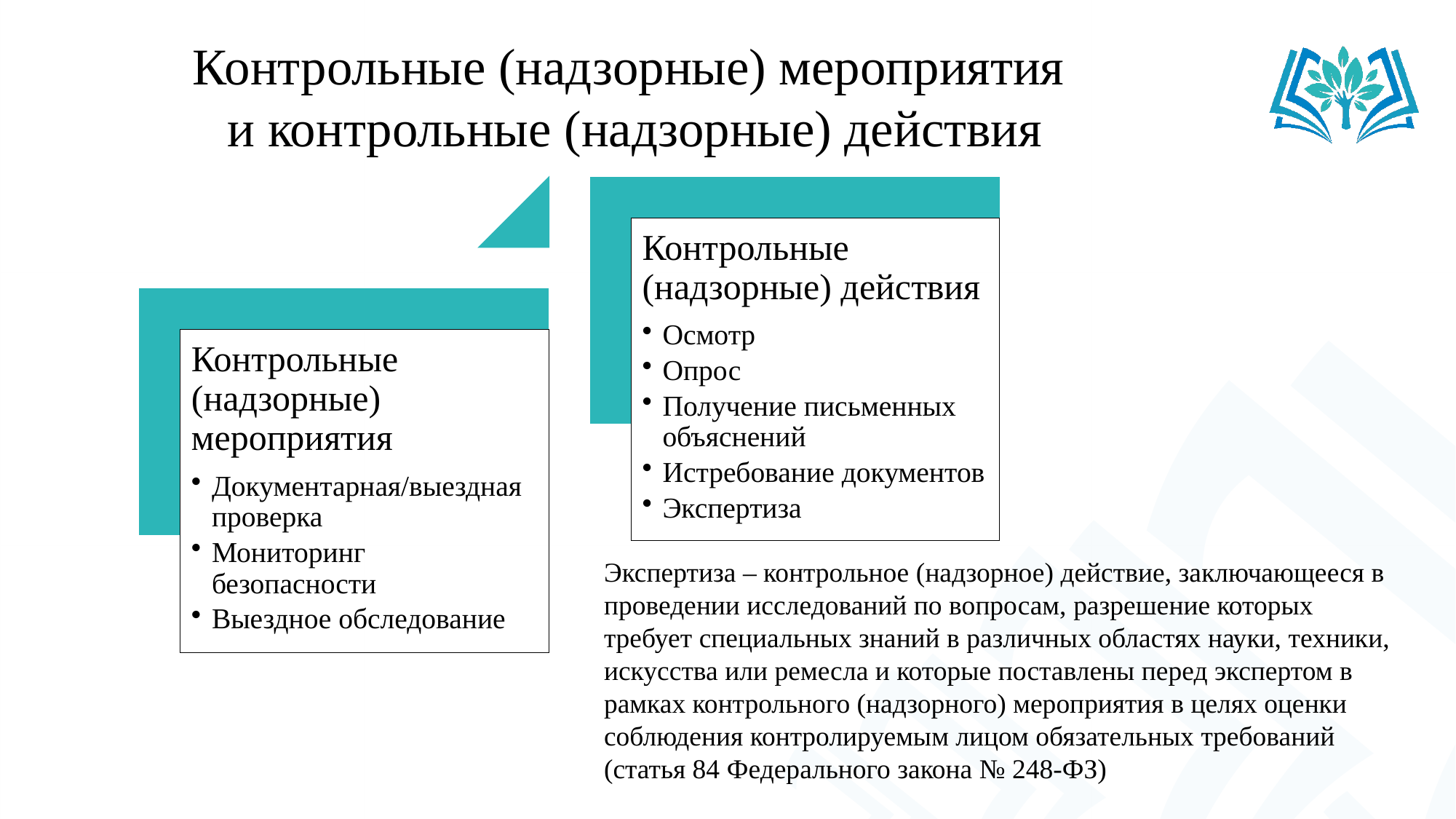

# Контрольные (надзорные) мероприятия и контрольные (надзорные) действия
Контрольные (надзорные) мероприятия
Документарная/выездная проверка
Мониторинг безопасности
Выездное обследование
Контрольные (надзорные) действия
Осмотр
Опрос
Получение письменных объяснений
Истребование документов
Экспертиза
Экспертиза – контрольное (надзорное) действие, заключающееся в проведении исследований по вопросам, разрешение которых требует специальных знаний в различных областях науки, техники, искусства или ремесла и которые поставлены перед экспертом в рамках контрольного (надзорного) мероприятия в целях оценки соблюдения контролируемым лицом обязательных требований (статья 84 Федерального закона № 248-ФЗ)